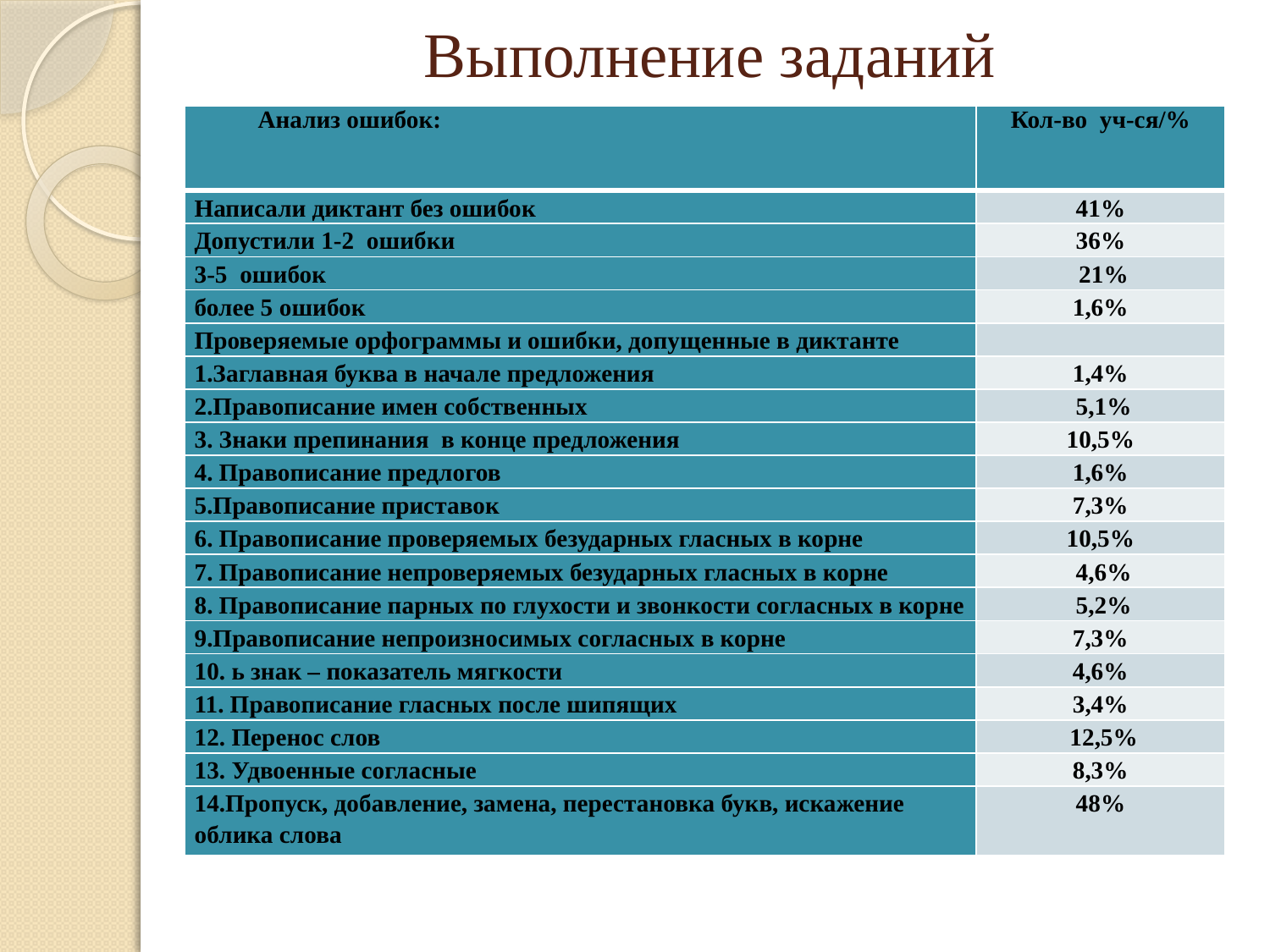

# Выполнение заданий
| Анализ ошибок: | Кол-во уч-ся/% |
| --- | --- |
| Написали диктант без ошибок | 41% |
| Допустили 1-2 ошибки | 36% |
| 3-5 ошибок | 21% |
| более 5 ошибок | 1,6% |
| Проверяемые орфограммы и ошибки, допущенные в диктанте |  |
| 1.Заглавная буква в начале предложения | 1,4% |
| 2.Правописание имен собственных | 5,1% |
| 3. Знаки препинания в конце предложения | 10,5% |
| 4. Правописание предлогов | 1,6% |
| 5.Правописание приставок | 7,3% |
| 6. Правописание проверяемых безударных гласных в корне | 10,5% |
| 7. Правописание непроверяемых безударных гласных в корне | 4,6% |
| 8. Правописание парных по глухости и звонкости согласных в корне | 5,2% |
| 9.Правописание непроизносимых согласных в корне | 7,3% |
| 10. ь знак – показатель мягкости | 4,6% |
| 11. Правописание гласных после шипящих | 3,4% |
| 12. Перенос слов | 12,5% |
| 13. Удвоенные согласные | 8,3% |
| 14.Пропуск, добавление, замена, перестановка букв, искажение облика слова | 48% |